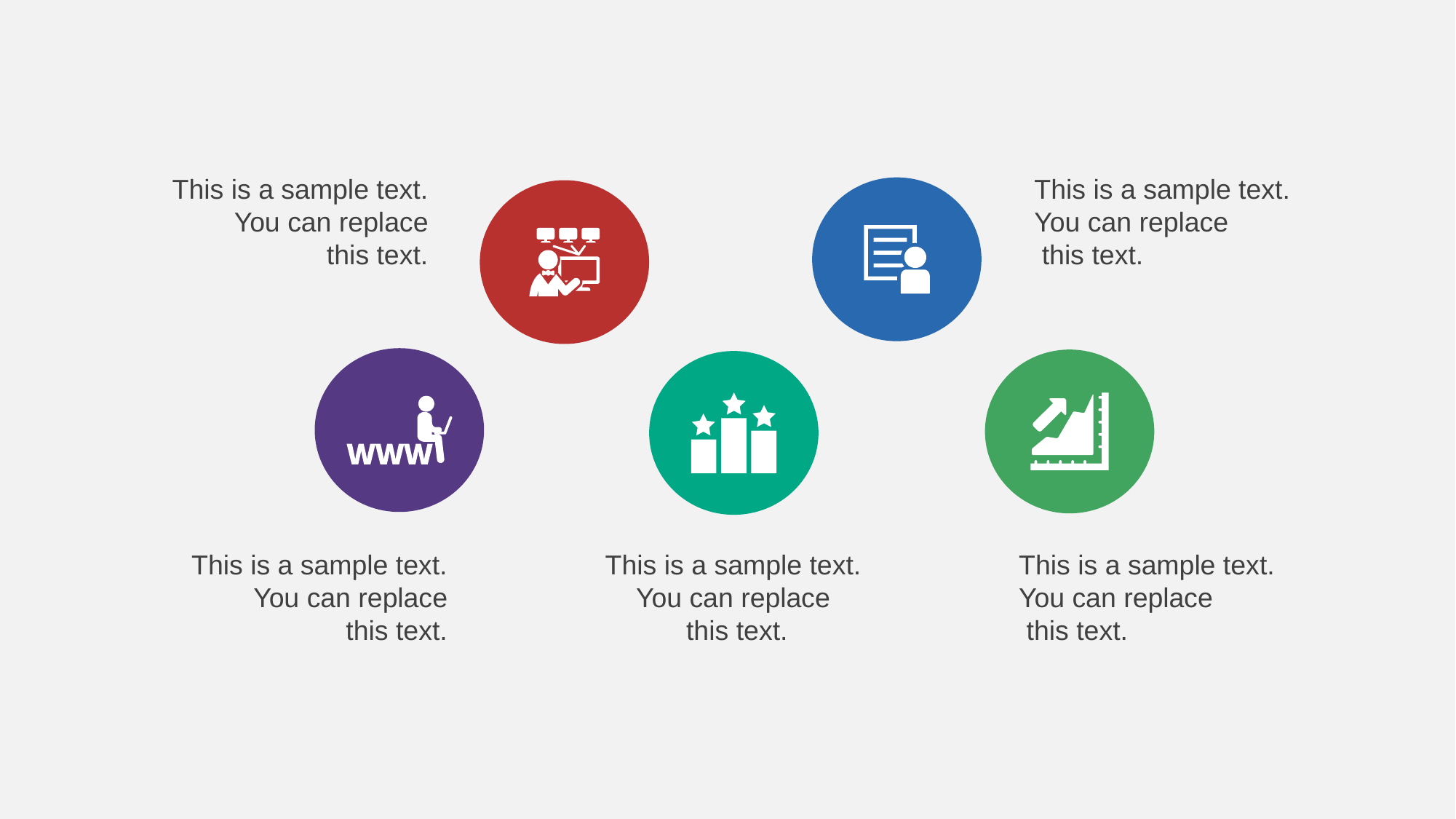

This is a sample text. You can replace
 this text.
This is a sample text. You can replace
 this text.

This is a sample text. You can replace
 this text.
This is a sample text. You can replace
 this text.
This is a sample text. You can replace
 this text.